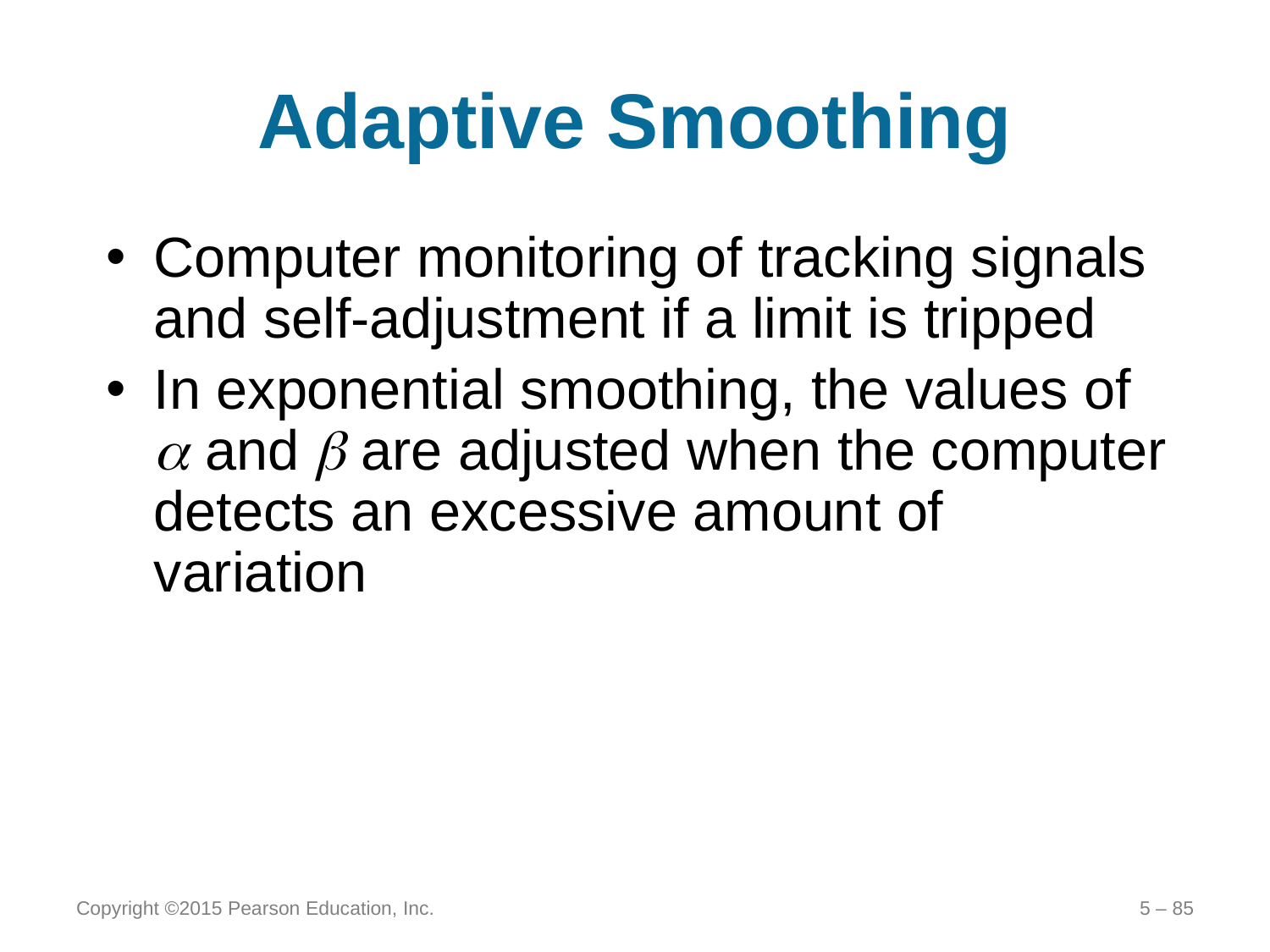

# Adaptive Smoothing
Computer monitoring of tracking signals and self-adjustment if a limit is tripped
In exponential smoothing, the values of α and β are adjusted when the computer detects an excessive amount of variation
Copyright ©2015 Pearson Education, Inc.
5 – 85